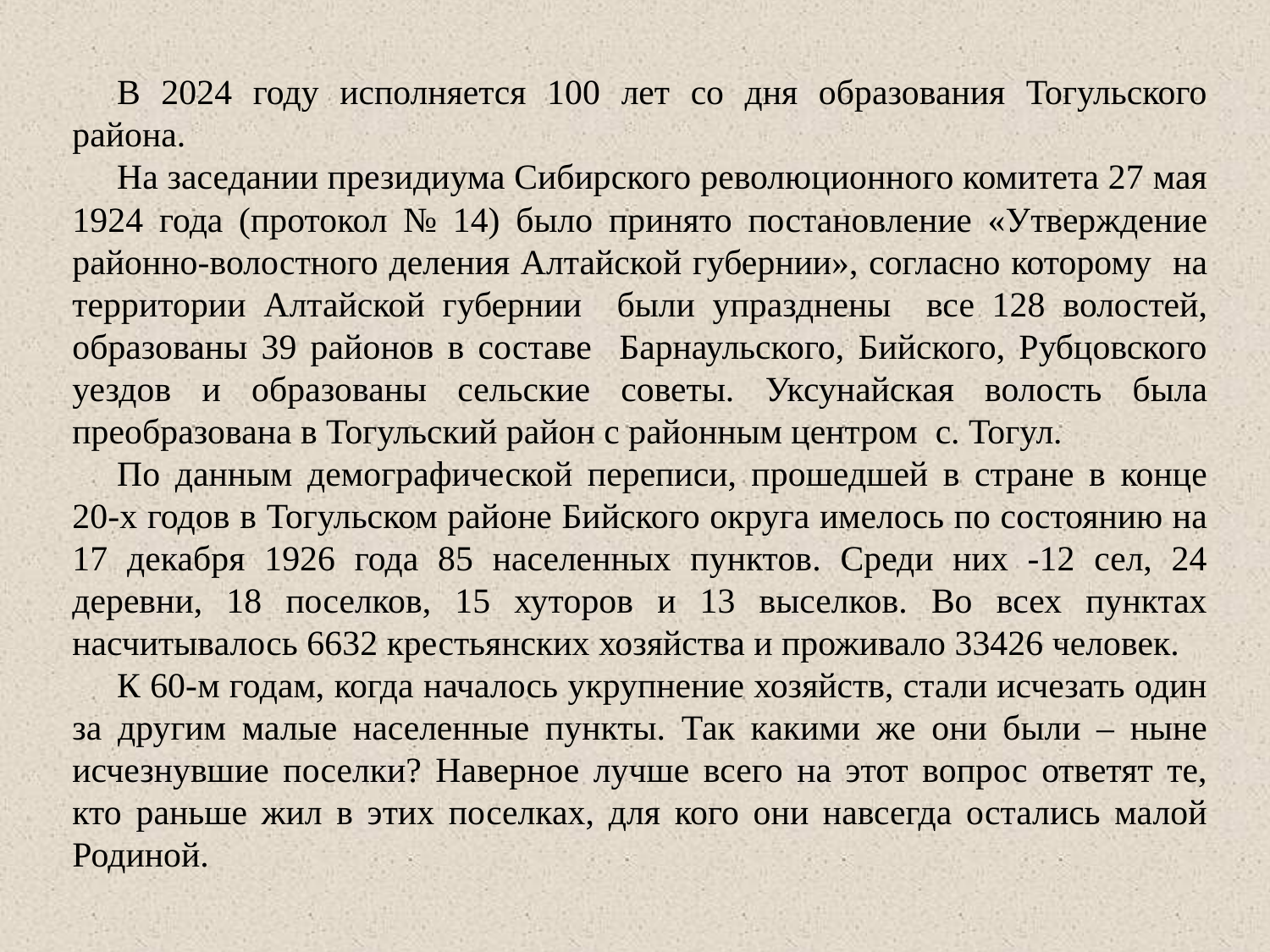

В 2024 году исполняется 100 лет со дня образования Тогульского района.
На заседании президиума Сибирского революционного комитета 27 мая 1924 года (протокол № 14) было принято постановление «Утверждение районно-волостного деления Алтайской губернии», согласно которому  на территории Алтайской губернии  были упразднены  все 128 волостей, образованы 39 районов в составе  Барнаульского, Бийского, Рубцовского уездов и образованы сельские советы. Уксунайская волость была преобразована в Тогульский район с районным центром  с. Тогул.
По данным демографической переписи, прошедшей в стране в конце 20-х годов в Тогульском районе Бийского округа имелось по состоянию на 17 декабря 1926 года 85 населенных пунктов. Среди них -12 сел, 24 деревни, 18 поселков, 15 хуторов и 13 выселков. Во всех пунктах насчитывалось 6632 крестьянских хозяйства и проживало 33426 человек.
К 60-м годам, когда началось укрупнение хозяйств, стали исчезать один за другим малые населенные пункты. Так какими же они были – ныне исчезнувшие поселки? Наверное лучше всего на этот вопрос ответят те, кто раньше жил в этих поселках, для кого они навсегда остались малой Родиной.